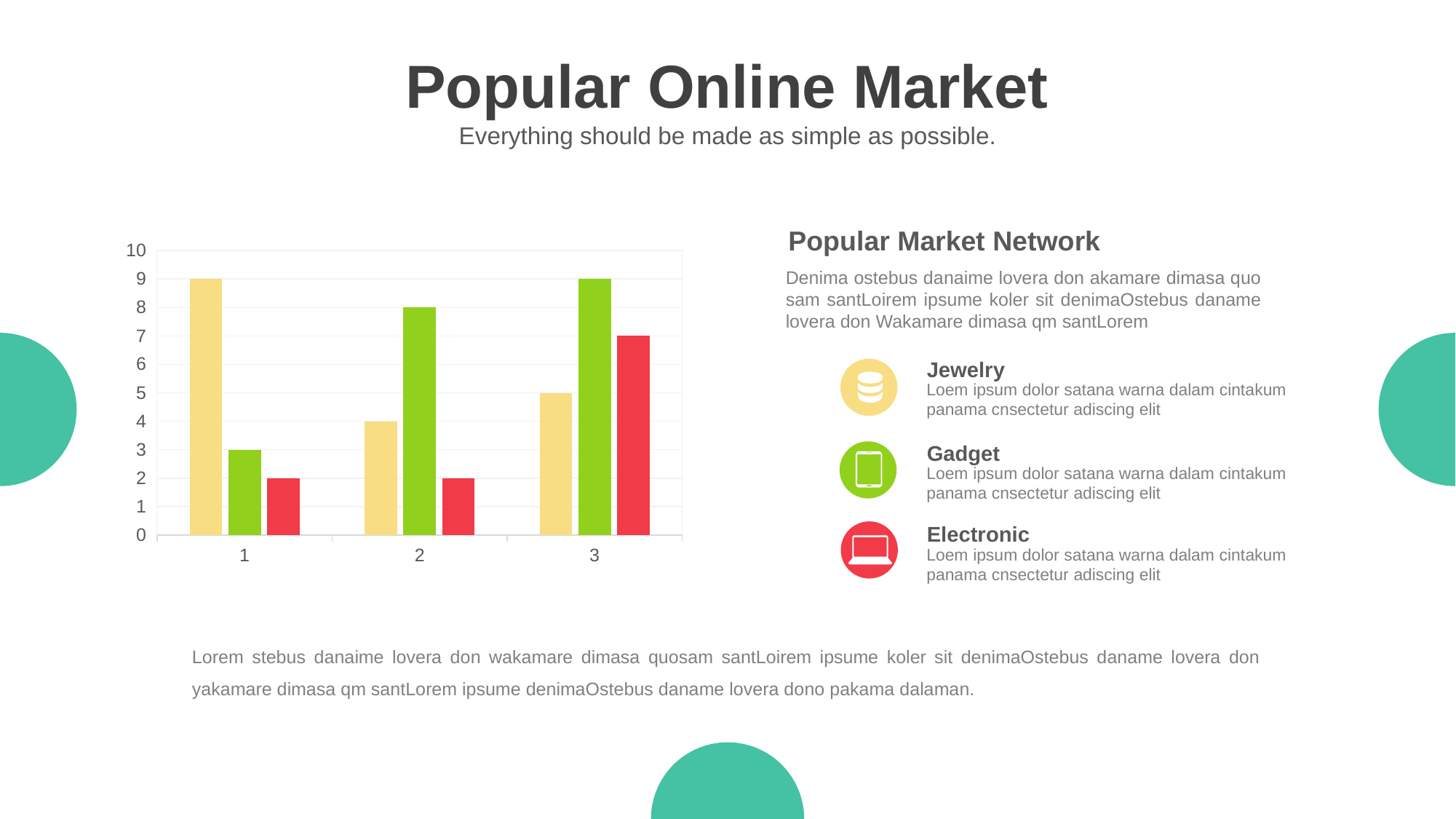

Popular Online Market
Everything should be made as simple as possible.
Popular Market Network

### Chart

| Category |  |  |  |
|---|---|---|---|
Denima ostebus danaime lovera don akamare dimasa quo sam santLoirem ipsume koler sit denimaOstebus daname lovera don Wakamare dimasa qm santLorem
Jewelry
Loem ipsum dolor satana warna dalam cintakum panama cnsectetur adiscing elit

Gadget
Loem ipsum dolor satana warna dalam cintakum panama cnsectetur adiscing elit

Electronic
Loem ipsum dolor satana warna dalam cintakum panama cnsectetur adiscing elit

Lorem stebus danaime lovera don wakamare dimasa quosam santLoirem ipsume koler sit denimaOstebus daname lovera don yakamare dimasa qm santLorem ipsume denimaOstebus daname lovera dono pakama dalaman.